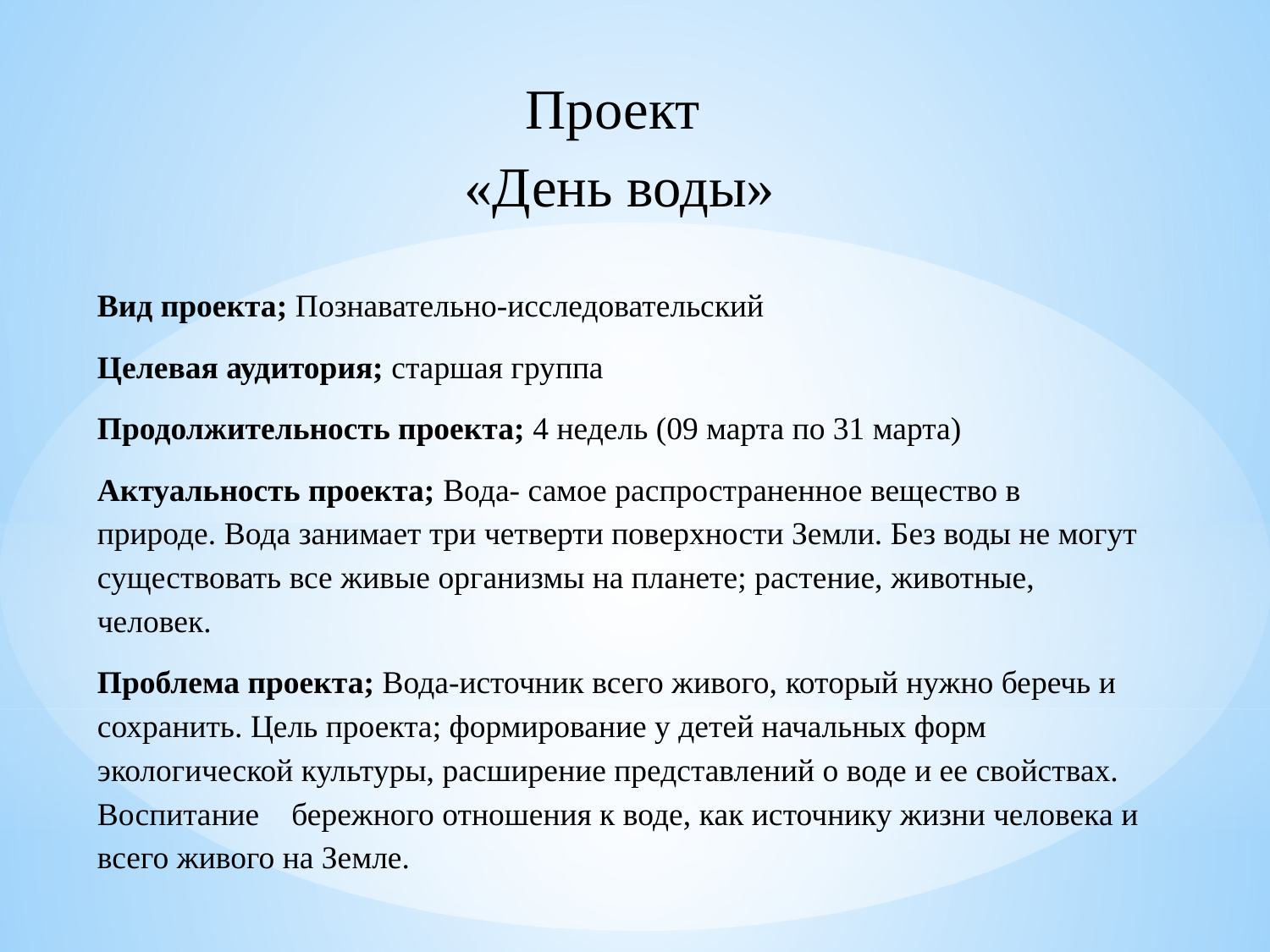

Проект
«День воды»

Вид проекта; Познавательно-исследовательский
Целевая аудитория; старшая группа
Продолжительность проекта; 4 недель (09 марта по 31 марта)
Актуальность проекта; Вода- самое распространенное вещество в природе. Вода занимает три четверти поверхности Земли. Без воды не могут существовать все живые организмы на планете; растение, животные, человек.
Проблема проекта; Вода-источник всего живого, который нужно беречь и сохранить. Цель проекта; формирование у детей начальных форм экологической культуры, расширение представлений о воде и ее свойствах. Воспитание    бережного отношения к воде, как источнику жизни человека и всего живого на Земле.